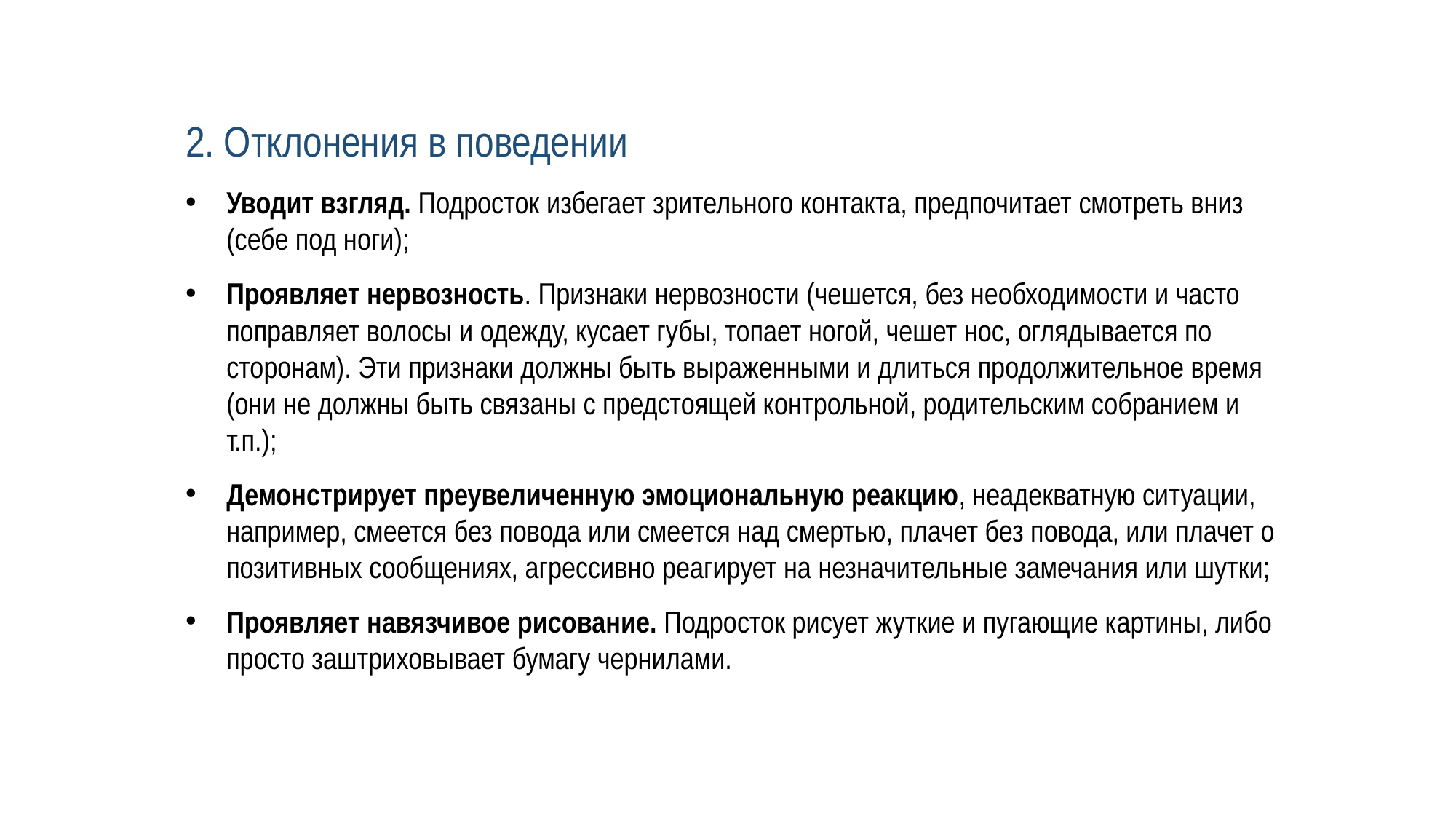

2. Отклонения в поведении
Уводит взгляд. Подросток избегает зрительного контакта, предпочитает смотреть вниз (себе под ноги);
Проявляет нервозность. Признаки нервозности (чешется, без необходимости и часто поправляет волосы и одежду, кусает губы, топает ногой, чешет нос, оглядывается по сторонам). Эти признаки должны быть выраженными и длиться продолжительное время (они не должны быть связаны с предстоящей контрольной, родительским собранием и т.п.);
Демонстрирует преувеличенную эмоциональную реакцию, неадекватную ситуации, например, смеется без повода или смеется над смертью, плачет без повода, или плачет о позитивных сообщениях, агрессивно реагирует на незначительные замечания или шутки;
Проявляет навязчивое рисование. Подросток рисует жуткие и пугающие картины, либо просто заштриховывает бумагу чернилами.